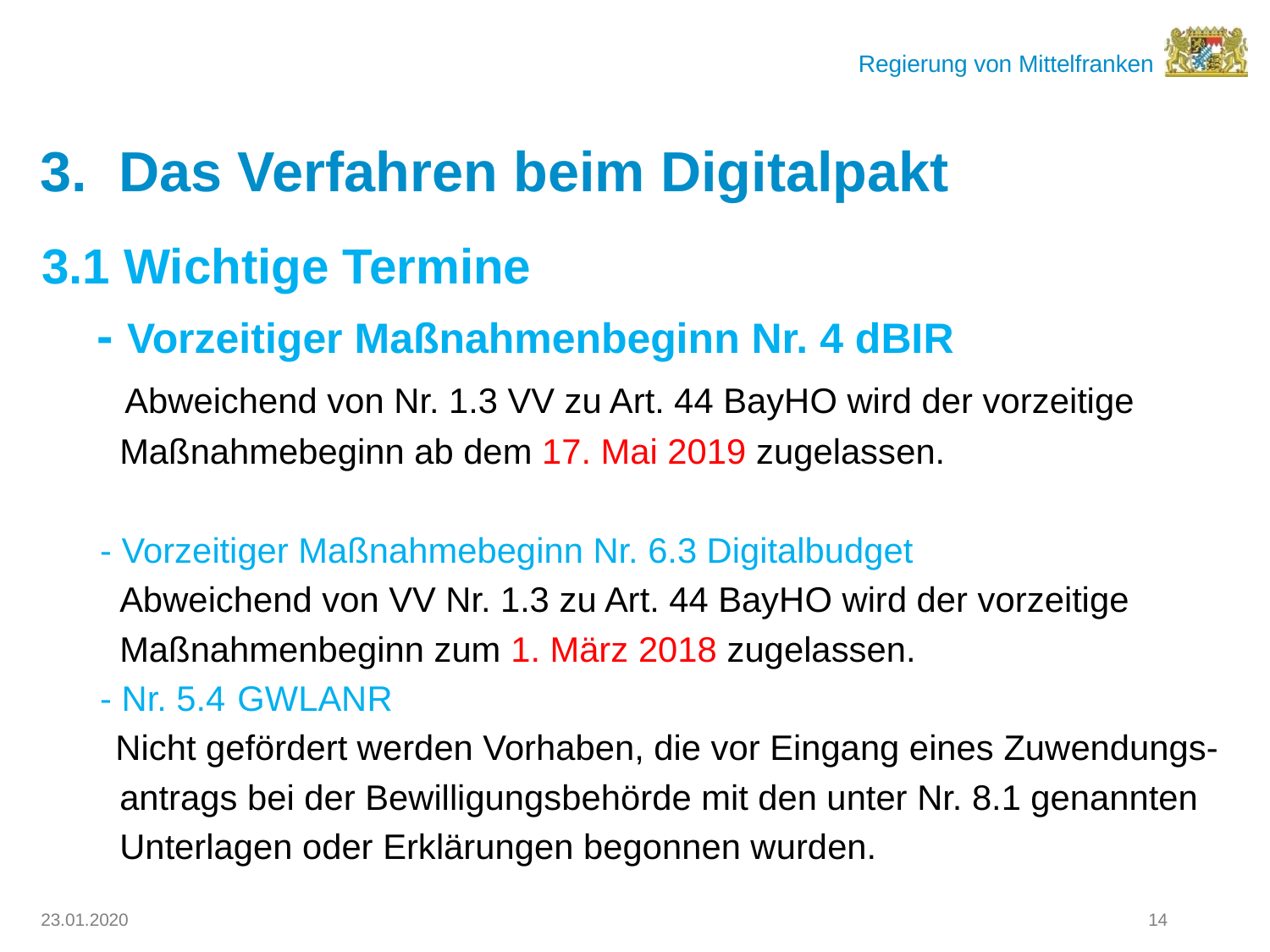

# 3.  Das Verfahren beim Digitalpakt
3.1 Wichtige Termine
    - Vorzeitiger Maßnahmenbeginn Nr. 4 dBIR
       Abweichend von Nr. 1.3 VV zu Art. 44 BayHO wird der vorzeitige
        Maßnahmebeginn ab dem 17. Mai 2019 zugelassen.

      - Vorzeitiger Maßnahmebeginn Nr. 6.3 Digitalbudget
        Abweichend von VV Nr. 1.3 zu Art. 44 BayHO wird der vorzeitige
        Maßnahmenbeginn zum 1. März 2018 zugelassen.
      - Nr. 5.4 GWLANR
        Nicht gefördert werden Vorhaben, die vor Eingang eines Zuwendungs-
        antrags bei der Bewilligungsbehörde mit den unter Nr. 8.1 genannten
        Unterlagen oder Erklärungen begonnen wurden.

14